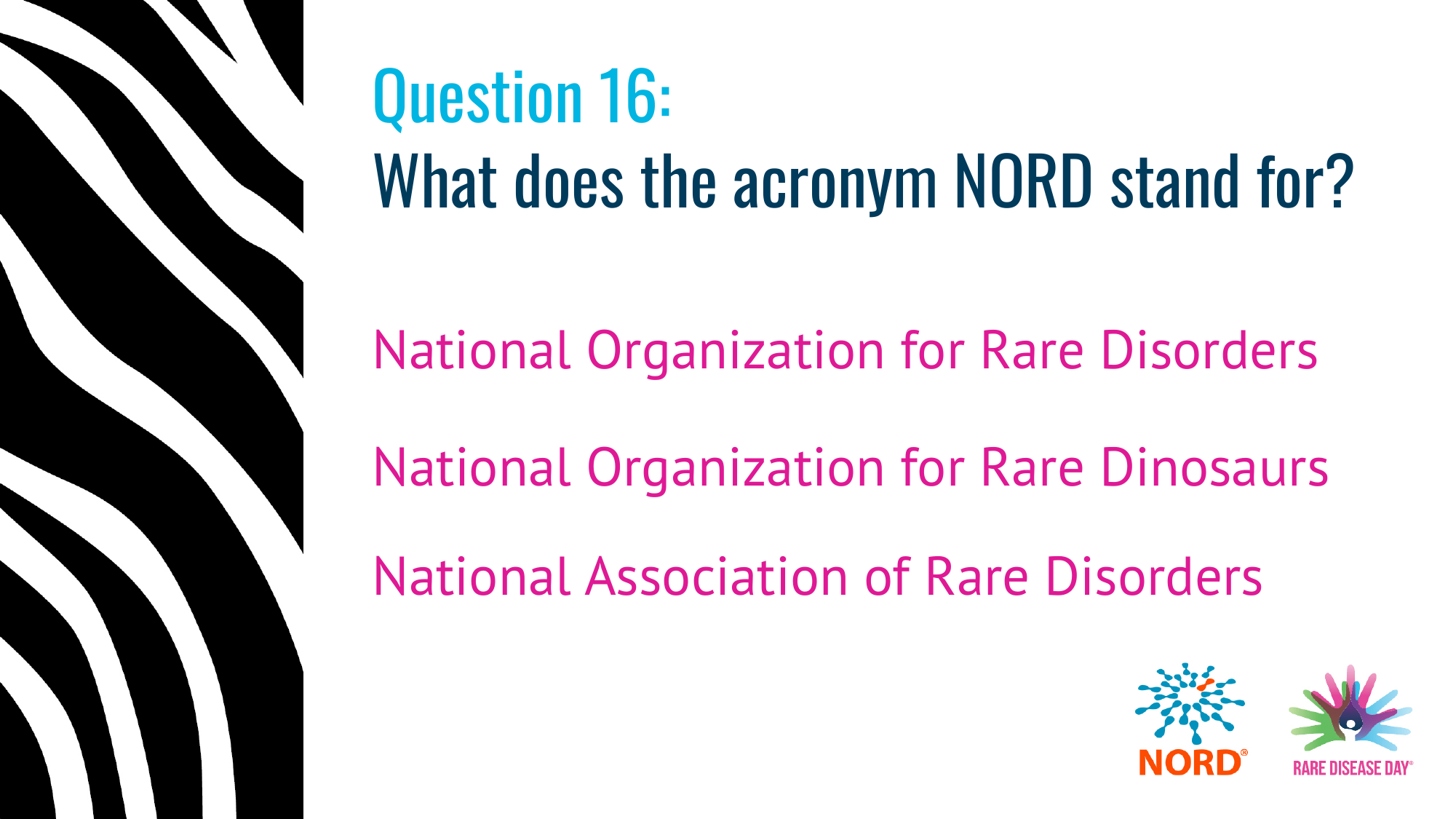

# Question 16:
What does the acronym NORD stand for?
National Organization for Rare Disorders
National Organization for Rare Dinosaurs
National Association of Rare Disorders